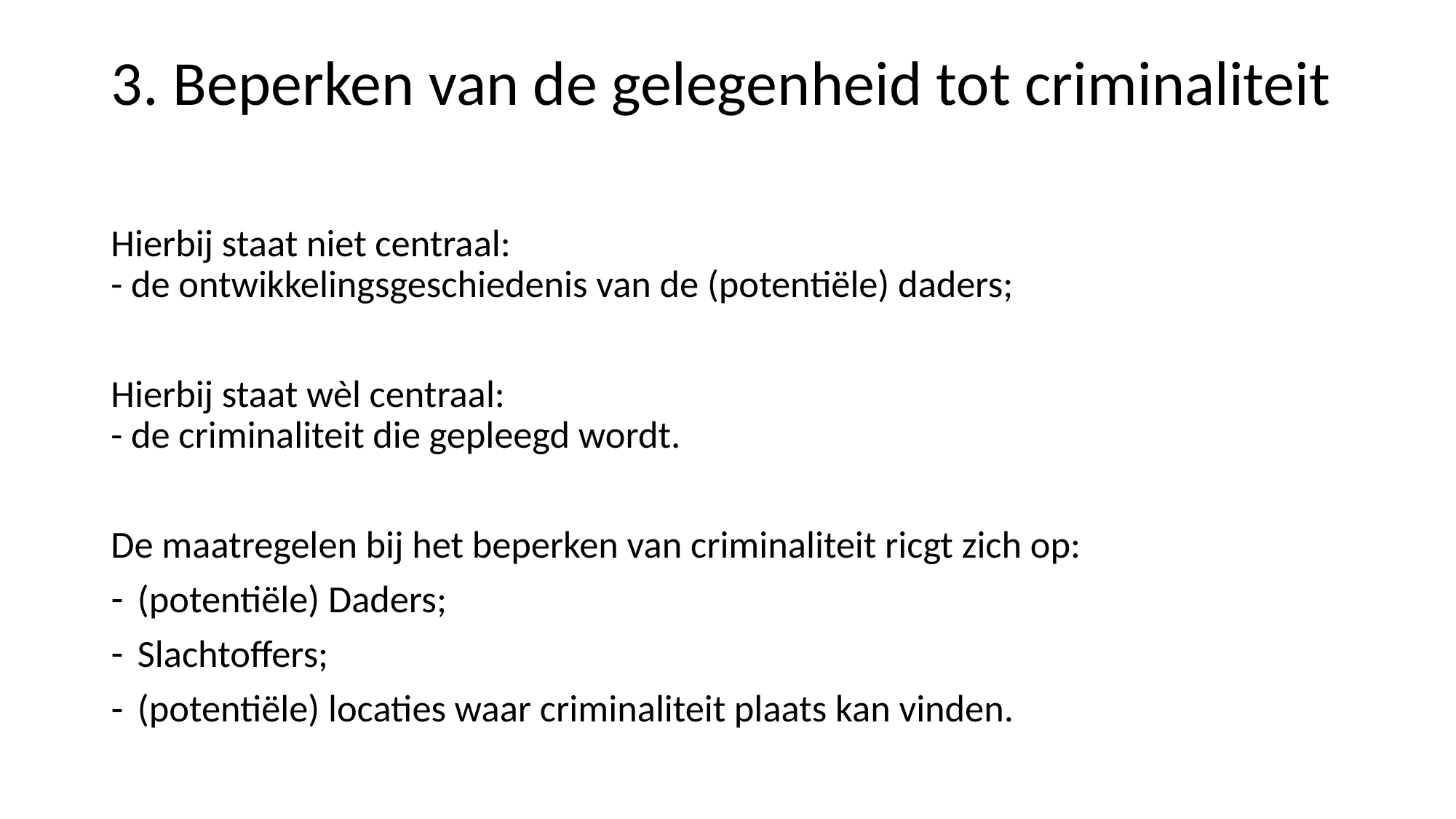

# 3. Beperken van de gelegenheid tot criminaliteit
Hierbij staat niet centraal:
- de ontwikkelingsgeschiedenis van de (potentiële) daders;

Hierbij staat wèl centraal:
- de criminaliteit die gepleegd wordt.

De maatregelen bij het beperken van criminaliteit ricgt zich op:
(potentiële) Daders;
Slachtoffers;
(potentiële) locaties waar criminaliteit plaats kan vinden.